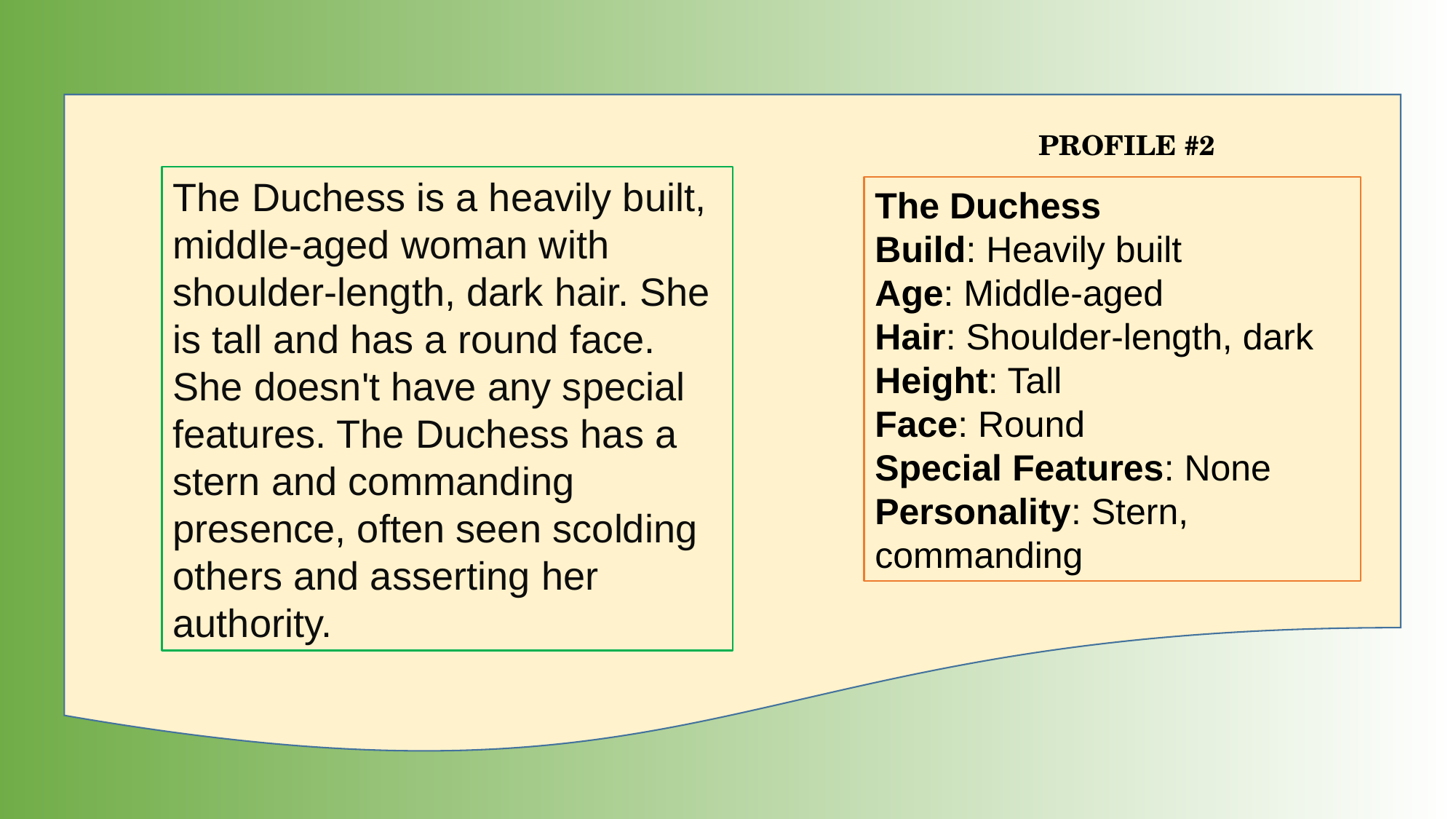

PROFILE #2
The Duchess is a heavily built, middle-aged woman with shoulder-length, dark hair. She is tall and has a round face. She doesn't have any special features. The Duchess has a stern and commanding presence, often seen scolding others and asserting her authority.
The Duchess
Build: Heavily built
Age: Middle-aged
Hair: Shoulder-length, dark
Height: Tall
Face: Round
Special Features: None
Personality: Stern, commanding